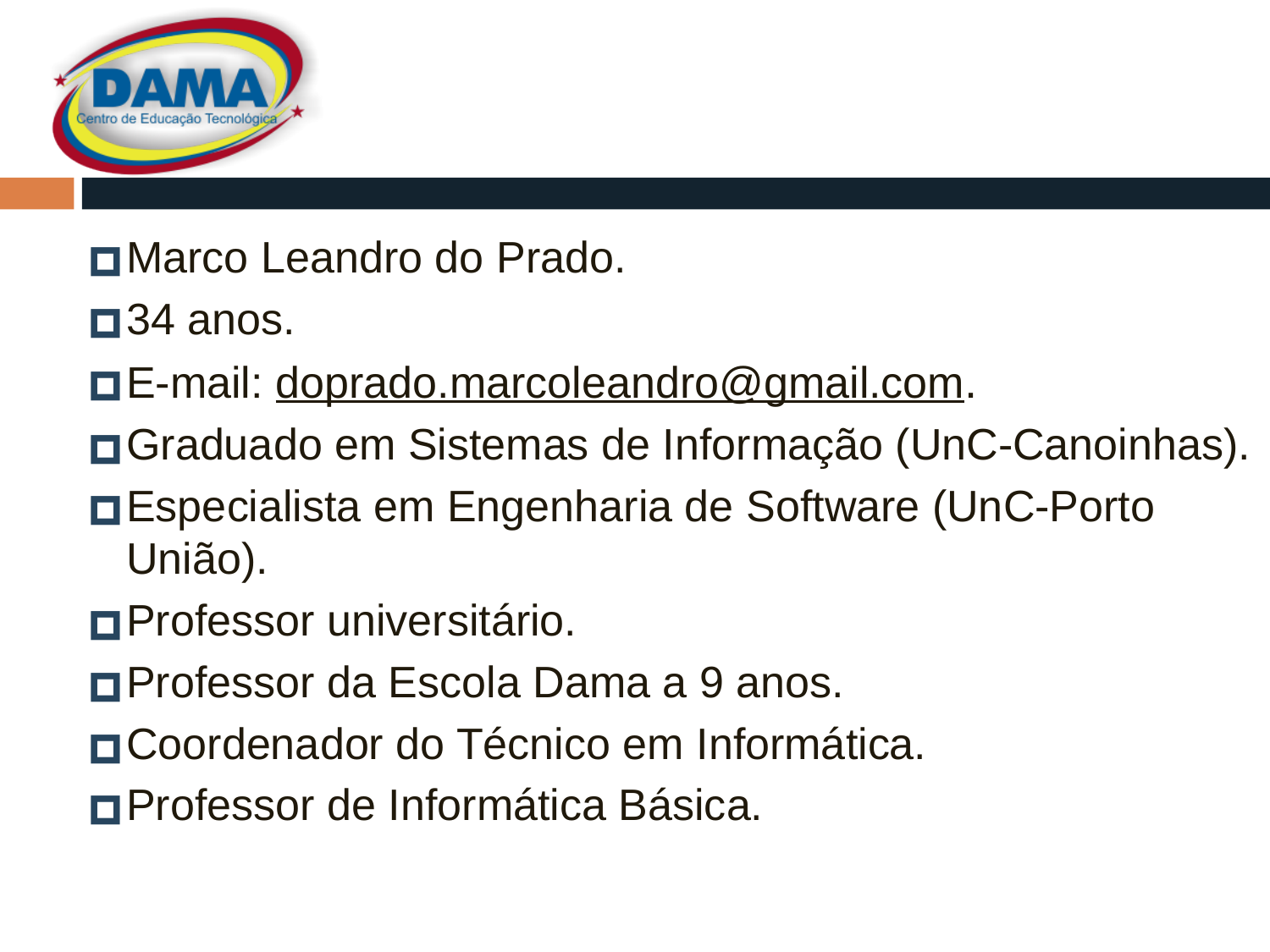

#
Marco Leandro do Prado.
34 anos.
E-mail: doprado.marcoleandro@gmail.com.
Graduado em Sistemas de Informação (UnC-Canoinhas).
Especialista em Engenharia de Software (UnC-Porto União).
Professor universitário.
Professor da Escola Dama a 9 anos.
Coordenador do Técnico em Informática.
Professor de Informática Básica.